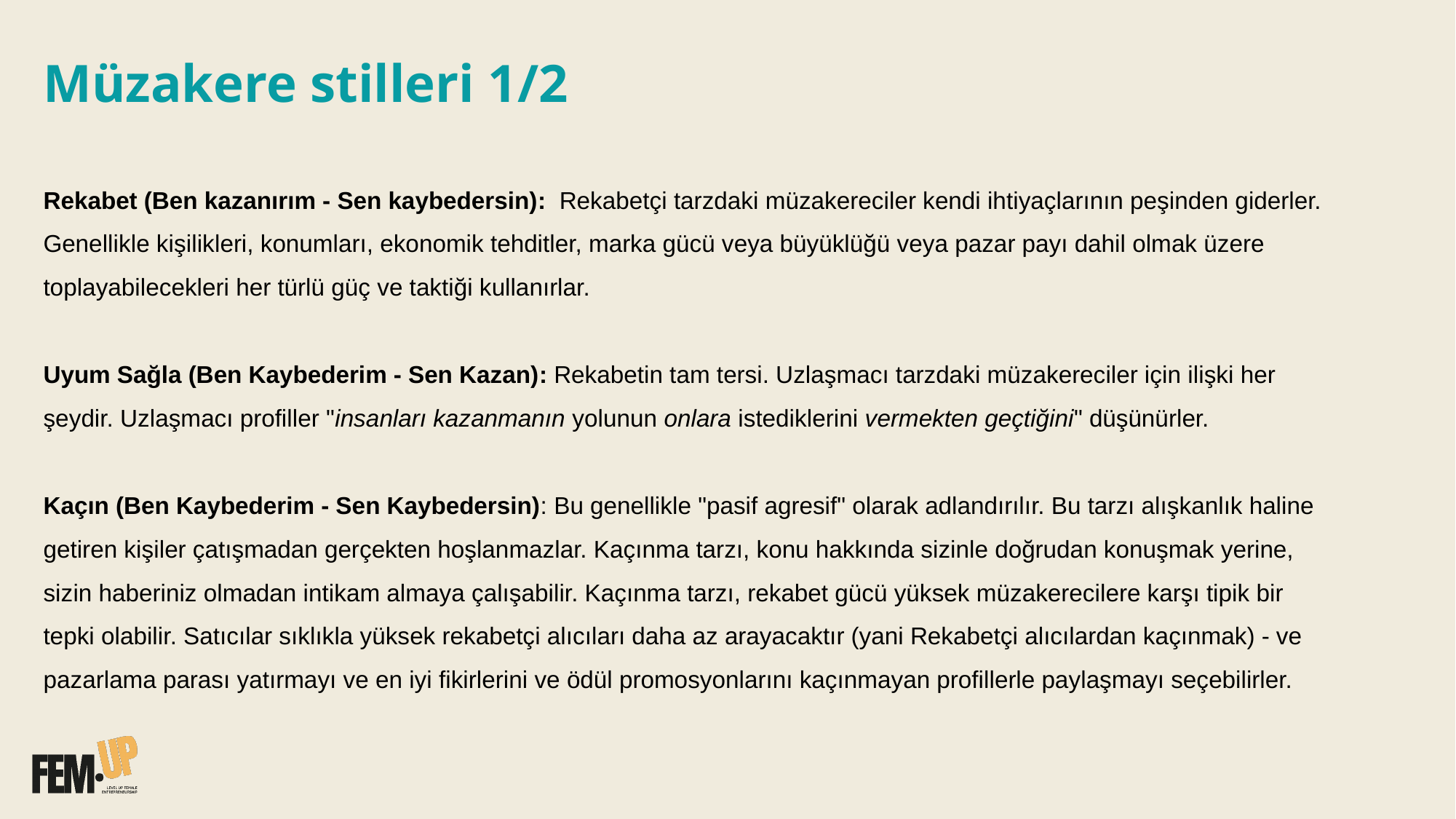

Müzakere stilleri 1/2
# Rekabet (Ben kazanırım - Sen kaybedersin):  Rekabetçi tarzdaki müzakereciler kendi ihtiyaçlarının peşinden giderler. Genellikle kişilikleri, konumları, ekonomik tehditler, marka gücü veya büyüklüğü veya pazar payı dahil olmak üzere toplayabilecekleri her türlü güç ve taktiği kullanırlar. Uyum Sağla (Ben Kaybederim - Sen Kazan): Rekabetin tam tersi. Uzlaşmacı tarzdaki müzakereciler için ilişki her şeydir. Uzlaşmacı profiller "insanları kazanmanın yolunun onlara istediklerini vermekten geçtiğini" düşünürler. Kaçın (Ben Kaybederim - Sen Kaybedersin): Bu genellikle "pasif agresif" olarak adlandırılır. Bu tarzı alışkanlık haline getiren kişiler çatışmadan gerçekten hoşlanmazlar. Kaçınma tarzı, konu hakkında sizinle doğrudan konuşmak yerine, sizin haberiniz olmadan intikam almaya çalışabilir. Kaçınma tarzı, rekabet gücü yüksek müzakerecilere karşı tipik bir tepki olabilir. Satıcılar sıklıkla yüksek rekabetçi alıcıları daha az arayacaktır (yani Rekabetçi alıcılardan kaçınmak) - ve pazarlama parası yatırmayı ve en iyi fikirlerini ve ödül promosyonlarını kaçınmayan profillerle paylaşmayı seçebilirler.